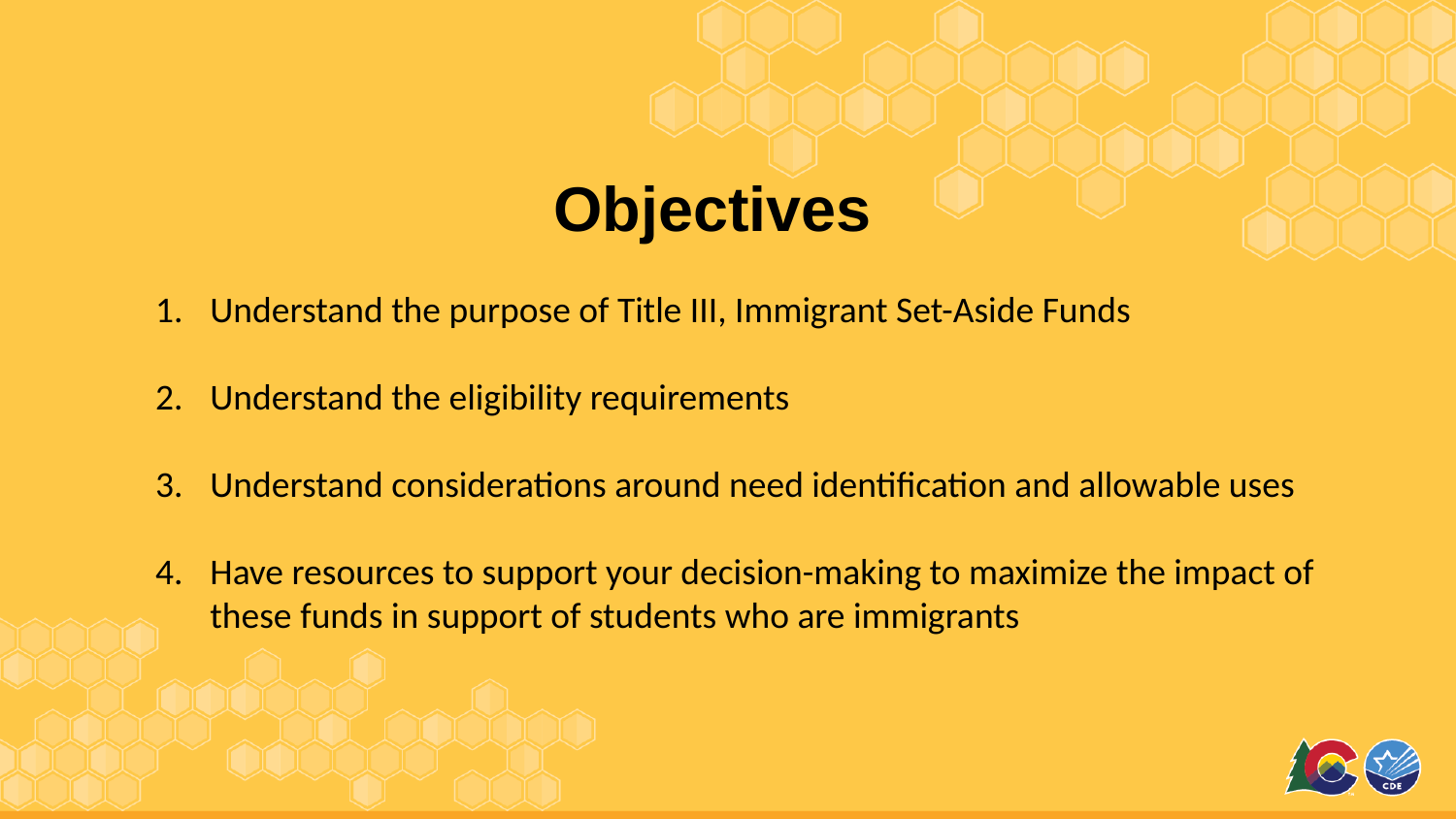

# Objectives

Understand the purpose of Title III, Immigrant Set-Aside Funds

Understand the eligibility requirements

Understand considerations around need identification and allowable uses

Have resources to support your decision-making to maximize the impact of these funds in support of students who are immigrants